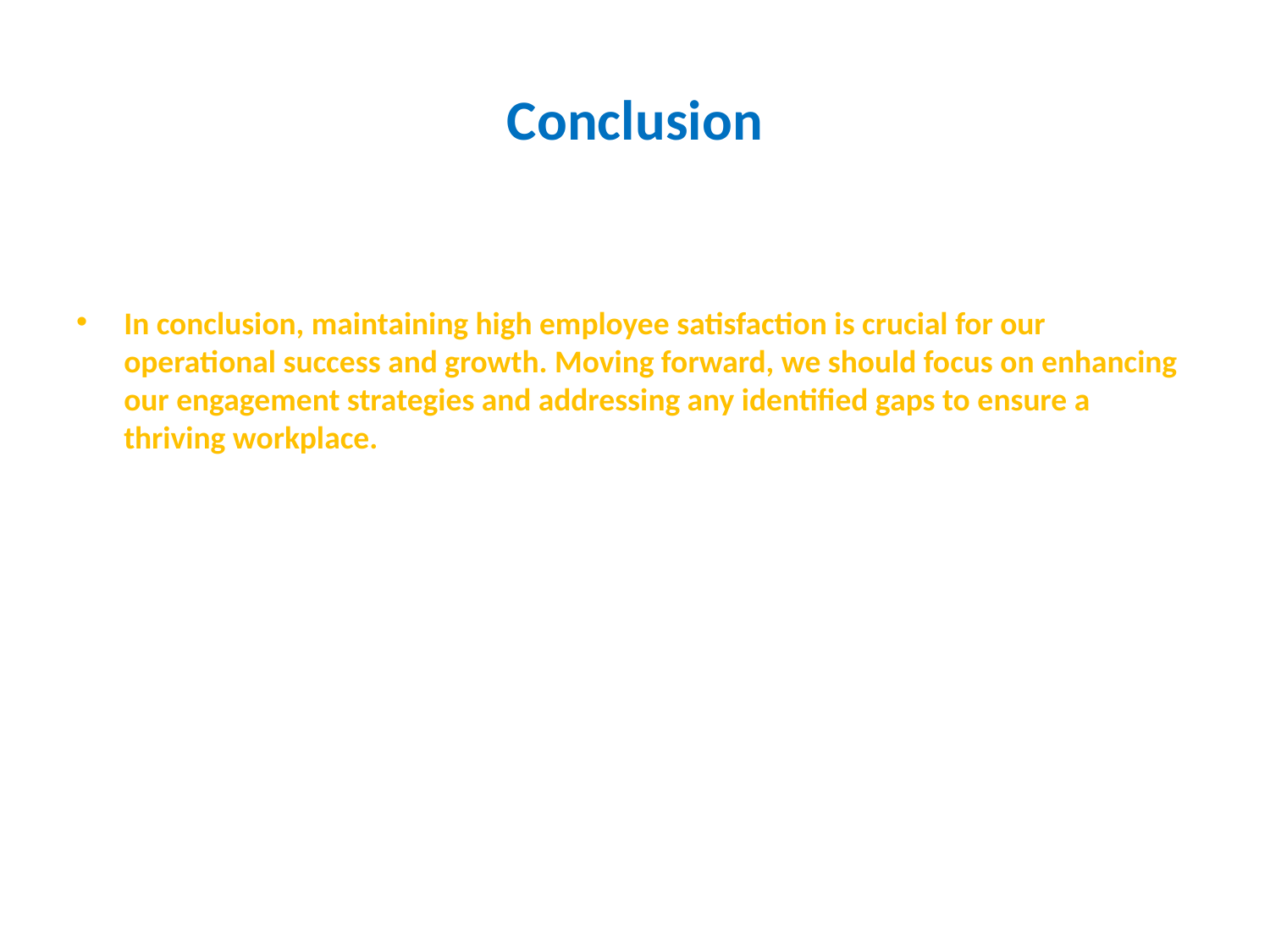

# Conclusion

In conclusion, maintaining high employee satisfaction is crucial for our operational success and growth. Moving forward, we should focus on enhancing our engagement strategies and addressing any identified gaps to ensure a thriving workplace.